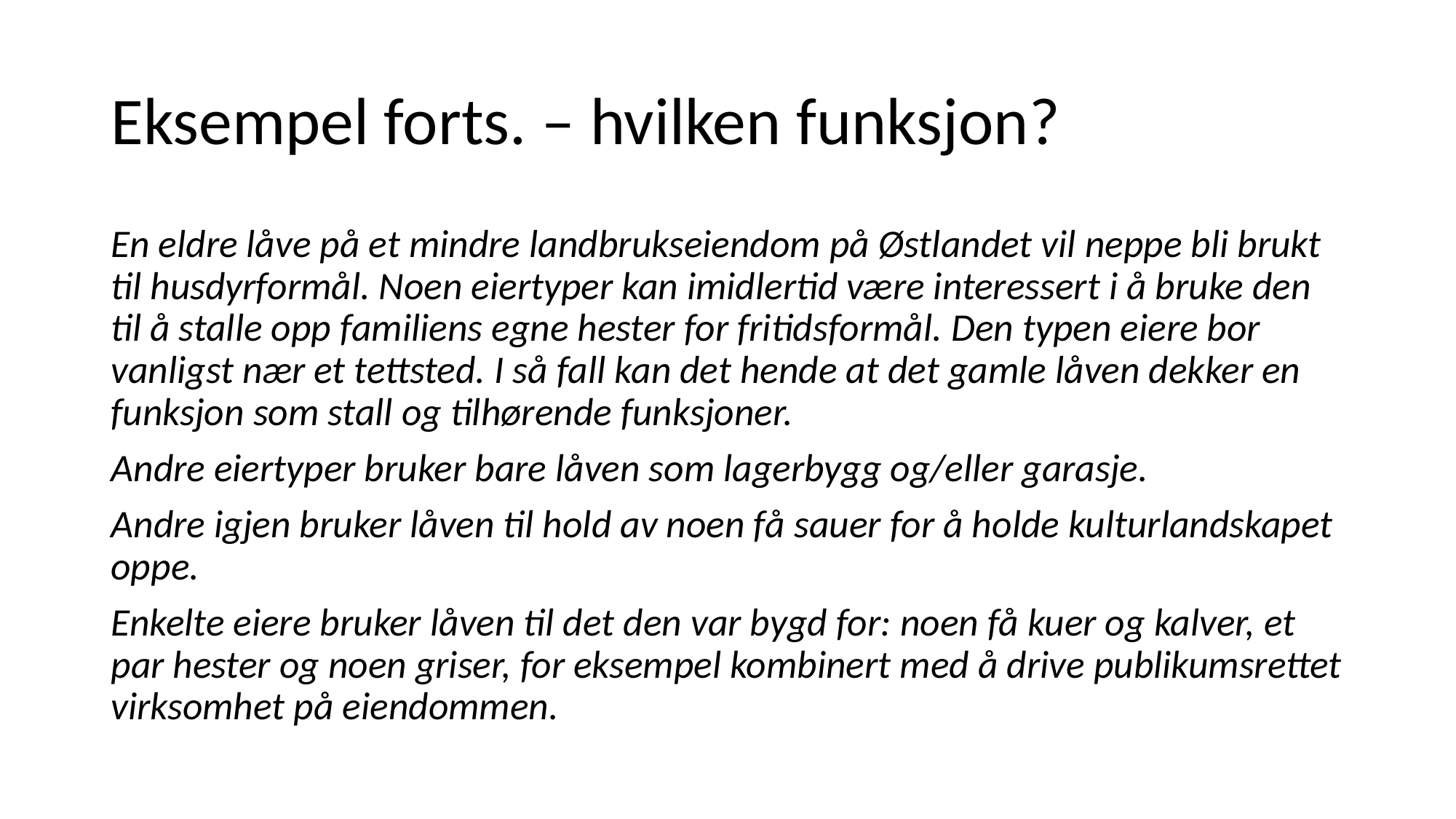

# Eksempel forts. – hvilken funksjon?
En eldre låve på et mindre landbrukseiendom på Østlandet vil neppe bli brukt til husdyrformål. Noen eiertyper kan imidlertid være interessert i å bruke den til å stalle opp familiens egne hester for fritidsformål. Den typen eiere bor vanligst nær et tettsted. I så fall kan det hende at det gamle låven dekker en funksjon som stall og tilhørende funksjoner.
Andre eiertyper bruker bare låven som lagerbygg og/eller garasje.
Andre igjen bruker låven til hold av noen få sauer for å holde kulturlandskapet oppe.
Enkelte eiere bruker låven til det den var bygd for: noen få kuer og kalver, et par hester og noen griser, for eksempel kombinert med å drive publikumsrettet virksomhet på eiendommen.